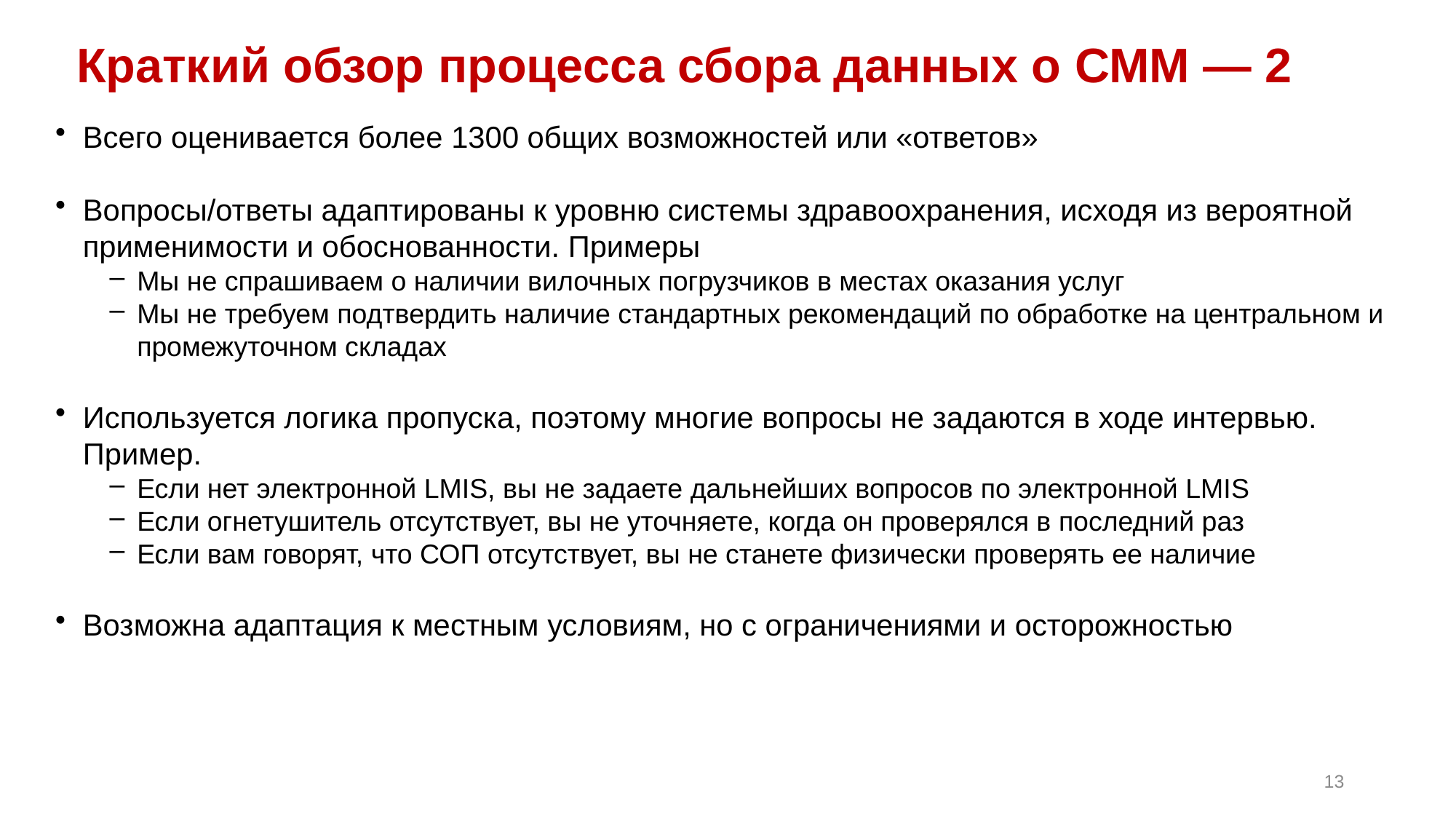

Краткий обзор процесса сбора данных о СММ — 2
Всего оценивается более 1300 общих возможностей или «ответов»

Вопросы/ответы адаптированы к уровню системы здравоохранения, исходя из вероятной применимости и обоснованности. Примеры
Мы не спрашиваем о наличии вилочных погрузчиков в местах оказания услуг
Мы не требуем подтвердить наличие стандартных рекомендаций по обработке на центральном и промежуточном складах

Используется логика пропуска, поэтому многие вопросы не задаются в ходе интервью. Пример.
Если нет электронной LMIS, вы не задаете дальнейших вопросов по электронной LMIS
Если огнетушитель отсутствует, вы не уточняете, когда он проверялся в последний раз
Если вам говорят, что СОП отсутствует, вы не станете физически проверять ее наличие

Возможна адаптация к местным условиям, но с ограничениями и осторожностью

13